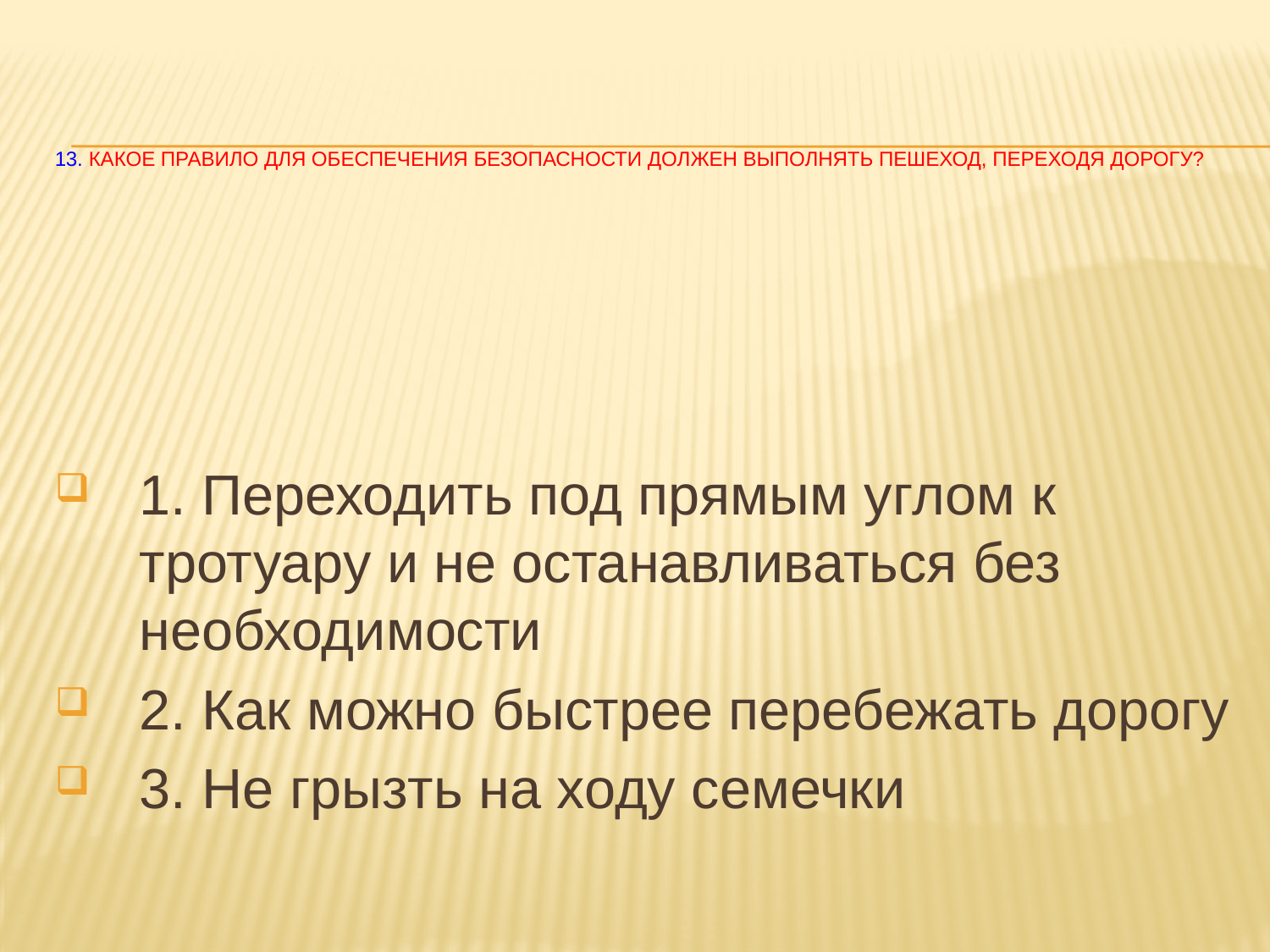

# 13. Какое правило для обеспечения безопасности должен выполнять пешеход, переходя дорогу?

1. Переходить под прямым углом к тротуару и не останавливаться без необходимости
2. Как можно быстрее перебежать дорогу
3. Не грызть на ходу семечки